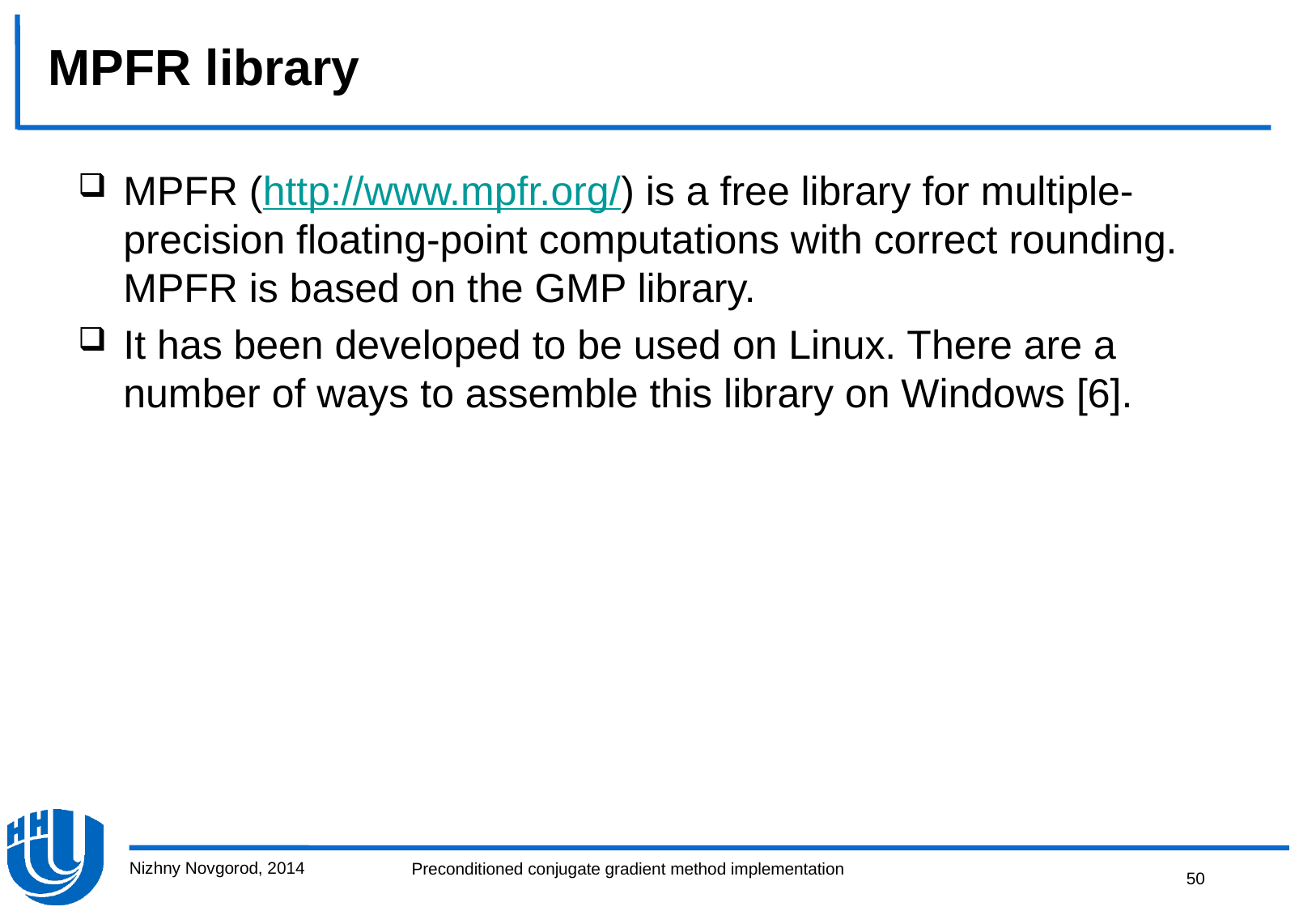

# MPFR library
MPFR (http://www.mpfr.org/) is a free library for multiple-precision floating-point computations with correct rounding. MPFR is based on the GMP library.
It has been developed to be used on Linux. There are a number of ways to assemble this library on Windows [6].

Nizhny Novgorod, 2014
50
Preconditioned conjugate gradient method implementation